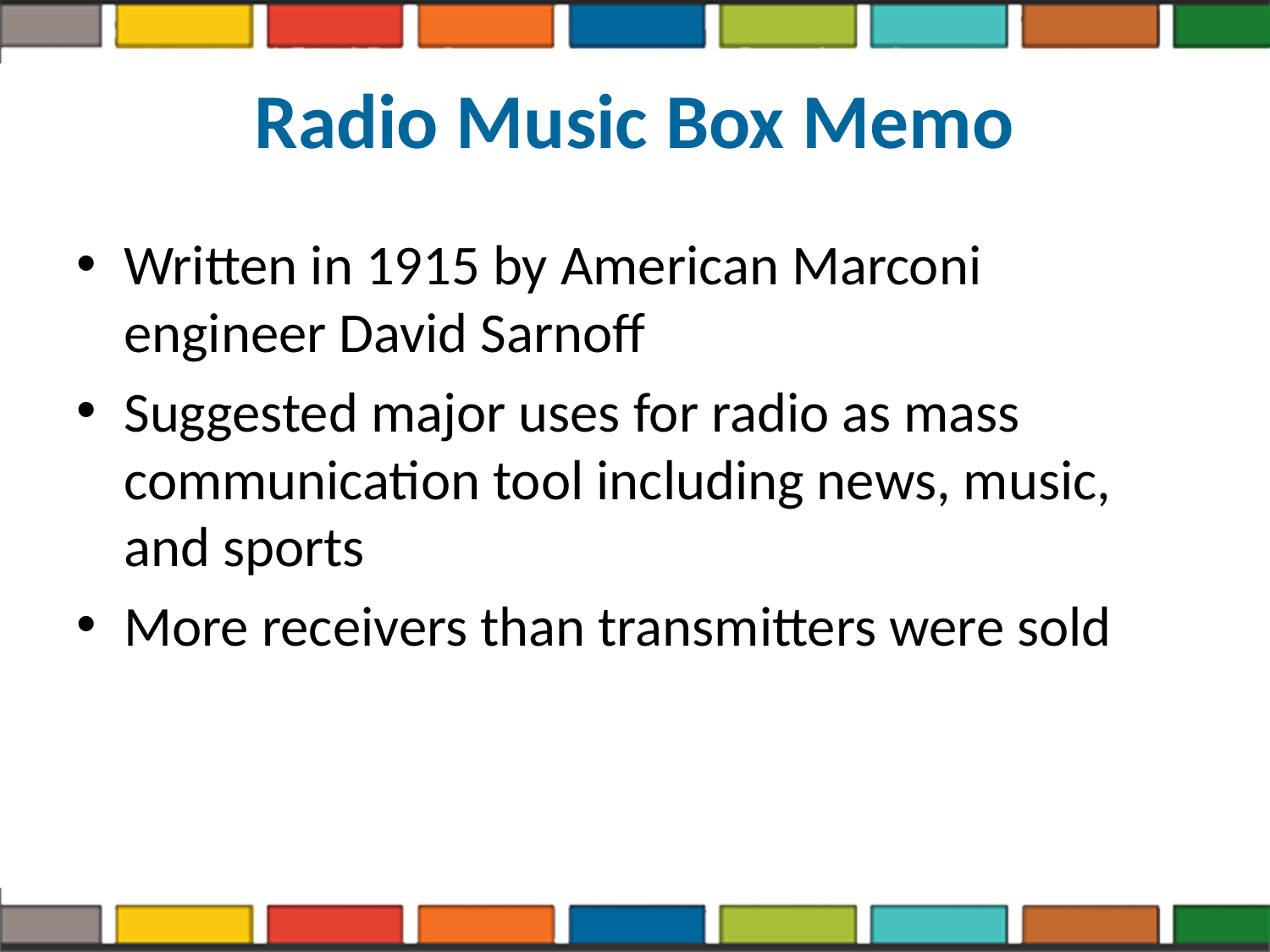

# Radio Music Box Memo
Written in 1915 by American Marconi engineer David Sarnoff
Suggested major uses for radio as mass communication tool including news, music, and sports
More receivers than transmitters were sold